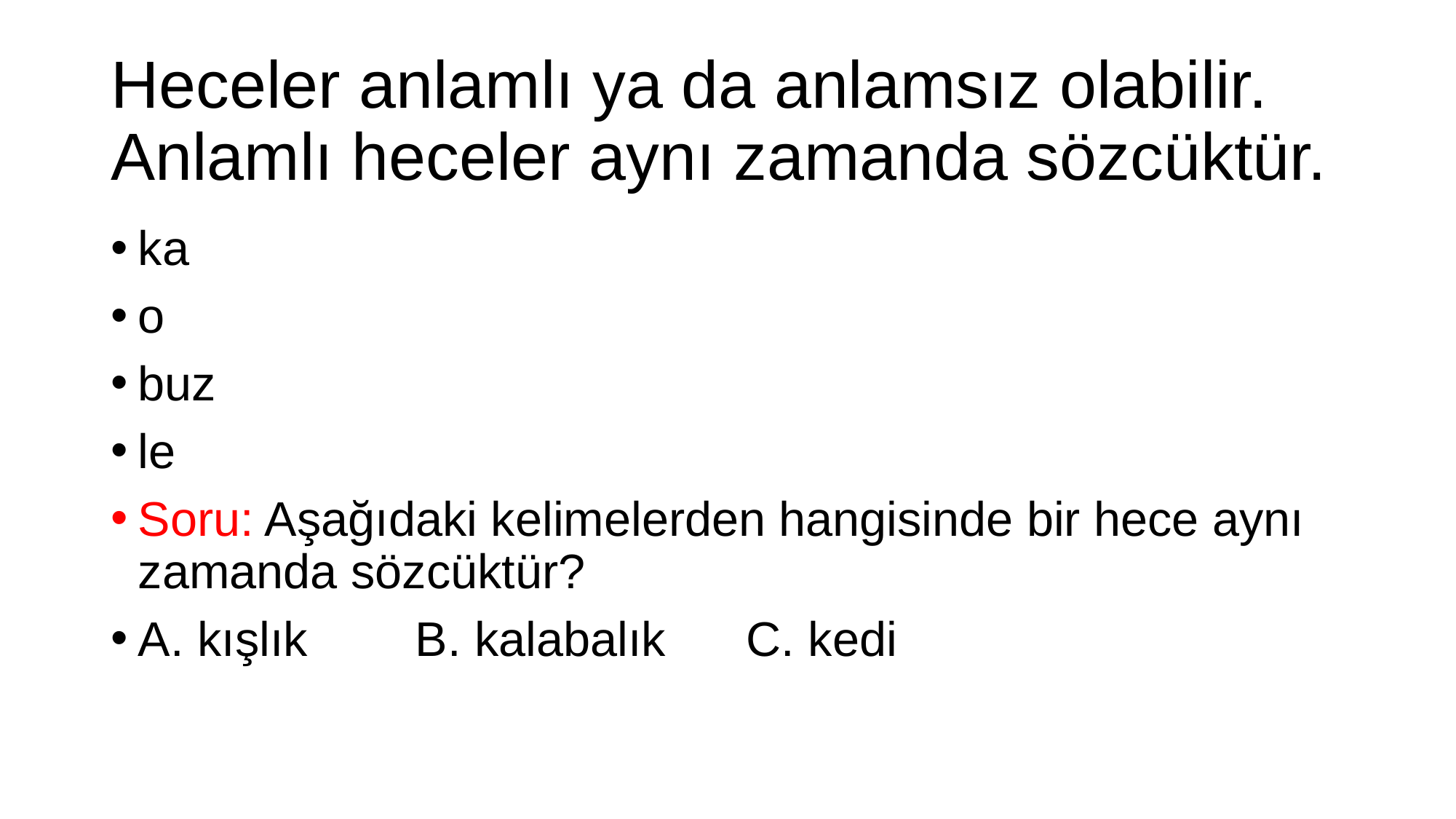

# Heceler anlamlı ya da anlamsız olabilir. Anlamlı heceler aynı zamanda sözcüktür.
ka
o
buz
le
Soru: Aşağıdaki kelimelerden hangisinde bir hece aynı zamanda sözcüktür?
A. kışlık        B. kalabalık      C. kedi